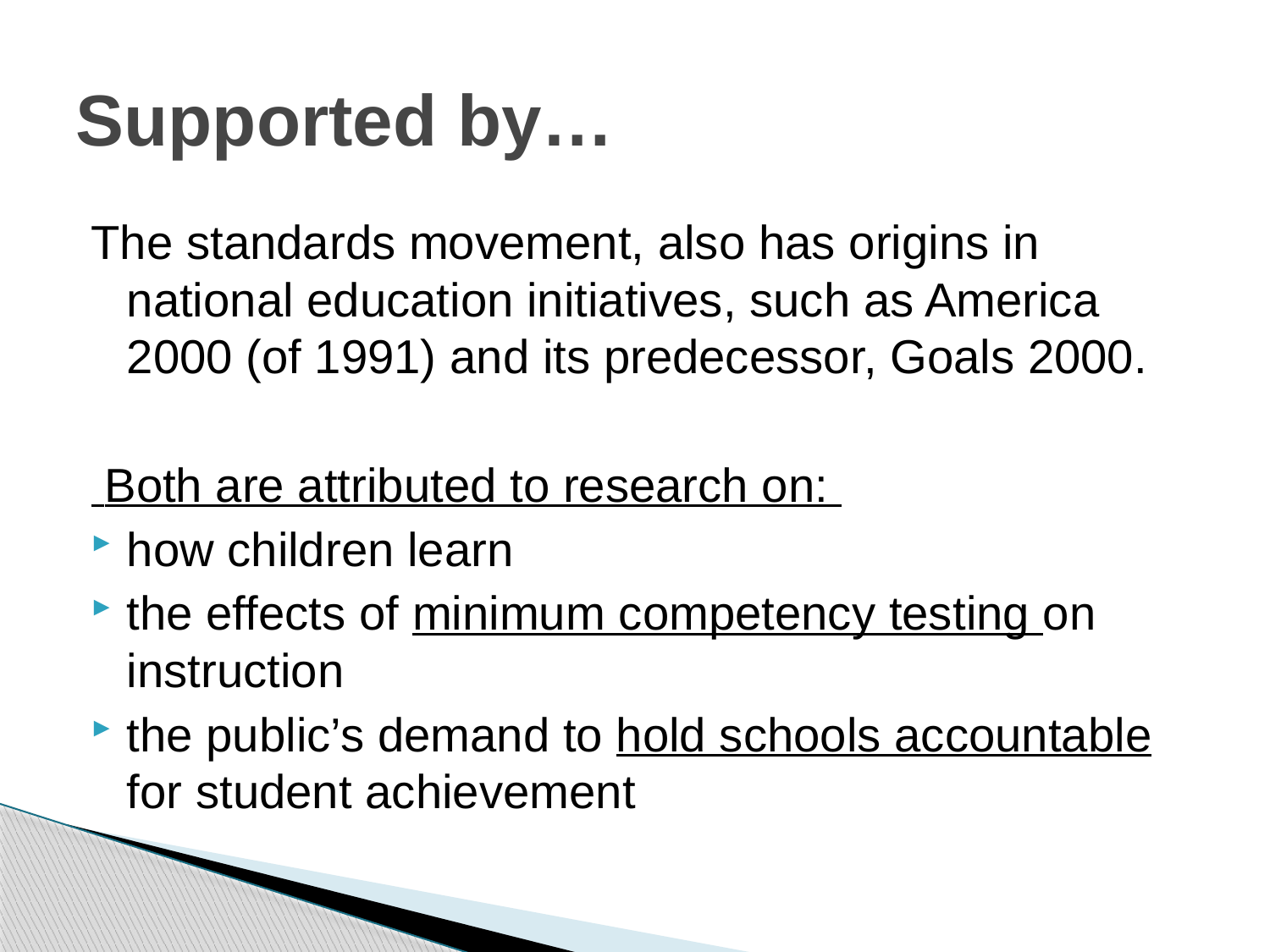

# Supported by…
The standards movement, also has origins in national education initiatives, such as America 2000 (of 1991) and its predecessor, Goals 2000.

 Both are attributed to research on:
how children learn
the effects of minimum competency testing on instruction
the public’s demand to hold schools accountable for student achievement